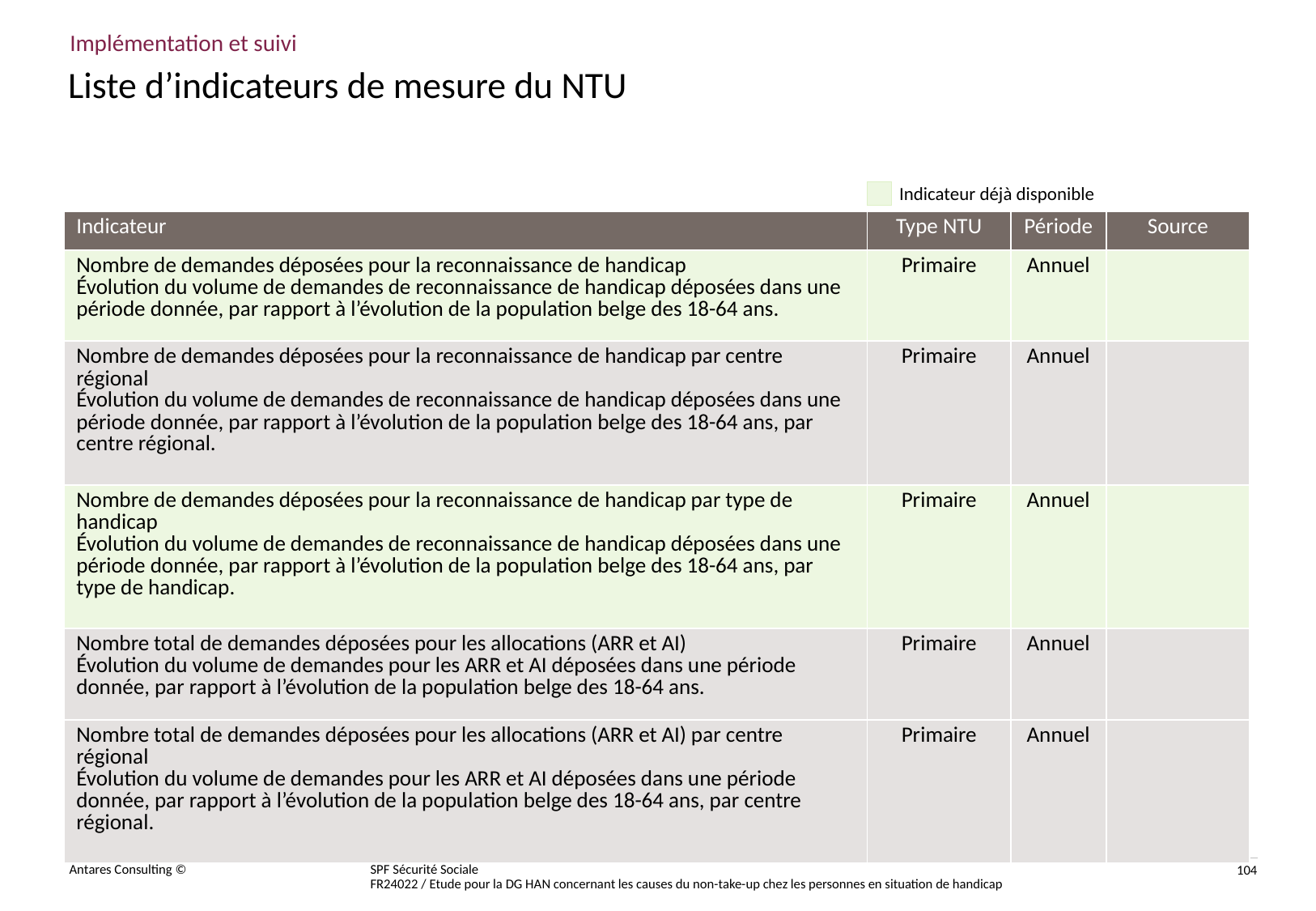

Implémentation et suivi
# Liste d’indicateurs de mesure du NTU
Indicateur déjà disponible

| Indicateur | Type NTU | Période | Source |
| --- | --- | --- | --- |
| Nombre de demandes déposées pour la reconnaissance de handicap Évolution du volume de demandes de reconnaissance de handicap déposées dans une période donnée, par rapport à l’évolution de la population belge des 18-64 ans. | Primaire | Annuel |  |
| Nombre de demandes déposées pour la reconnaissance de handicap par centre régional Évolution du volume de demandes de reconnaissance de handicap déposées dans une période donnée, par rapport à l’évolution de la population belge des 18-64 ans, par centre régional. | Primaire | Annuel |  |
| Nombre de demandes déposées pour la reconnaissance de handicap par type de handicap Évolution du volume de demandes de reconnaissance de handicap déposées dans une période donnée, par rapport à l’évolution de la population belge des 18-64 ans, par type de handicap. | Primaire | Annuel |  |
| Nombre total de demandes déposées pour les allocations (ARR et AI) Évolution du volume de demandes pour les ARR et AI déposées dans une période donnée, par rapport à l’évolution de la population belge des 18-64 ans. | Primaire | Annuel |  |
| Nombre total de demandes déposées pour les allocations (ARR et AI) par centre régional Évolution du volume de demandes pour les ARR et AI déposées dans une période donnée, par rapport à l’évolution de la population belge des 18-64 ans, par centre régional. | Primaire | Annuel |  |